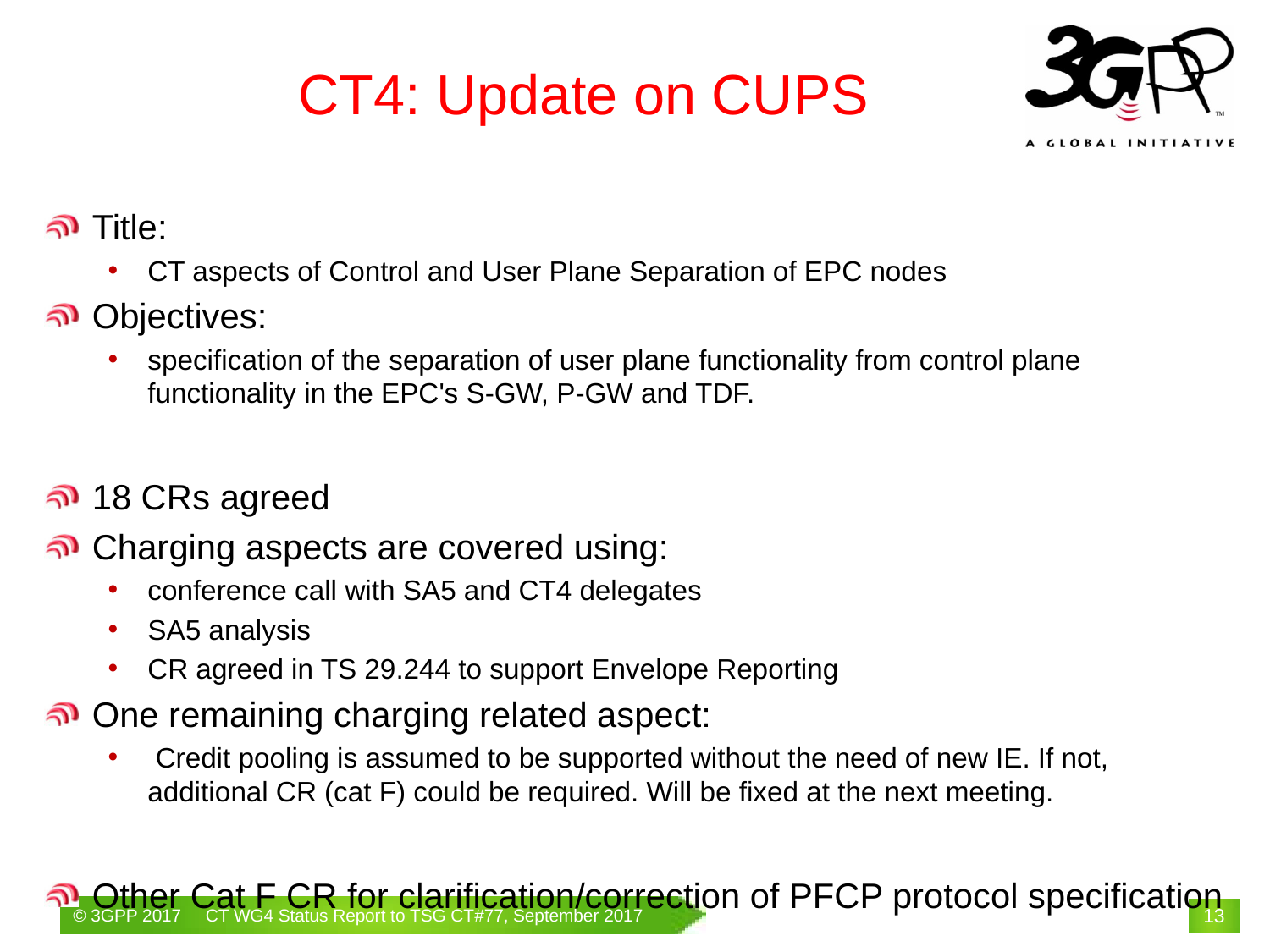

# CT4: Update on CUPS
Title:
CT aspects of Control and User Plane Separation of EPC nodes
Objectives:
specification of the separation of user plane functionality from control plane functionality in the EPC's S-GW, P-GW and TDF.

18 CRs agreed
Charging aspects are covered using:
conference call with SA5 and CT4 delegates
SA5 analysis
CR agreed in TS 29.244 to support Envelope Reporting
One remaining charging related aspect:
 Credit pooling is assumed to be supported without the need of new IE. If not, additional CR (cat F) could be required. Will be fixed at the next meeting.

Other Cat F CR for clarification/correction of PFCP protocol specification